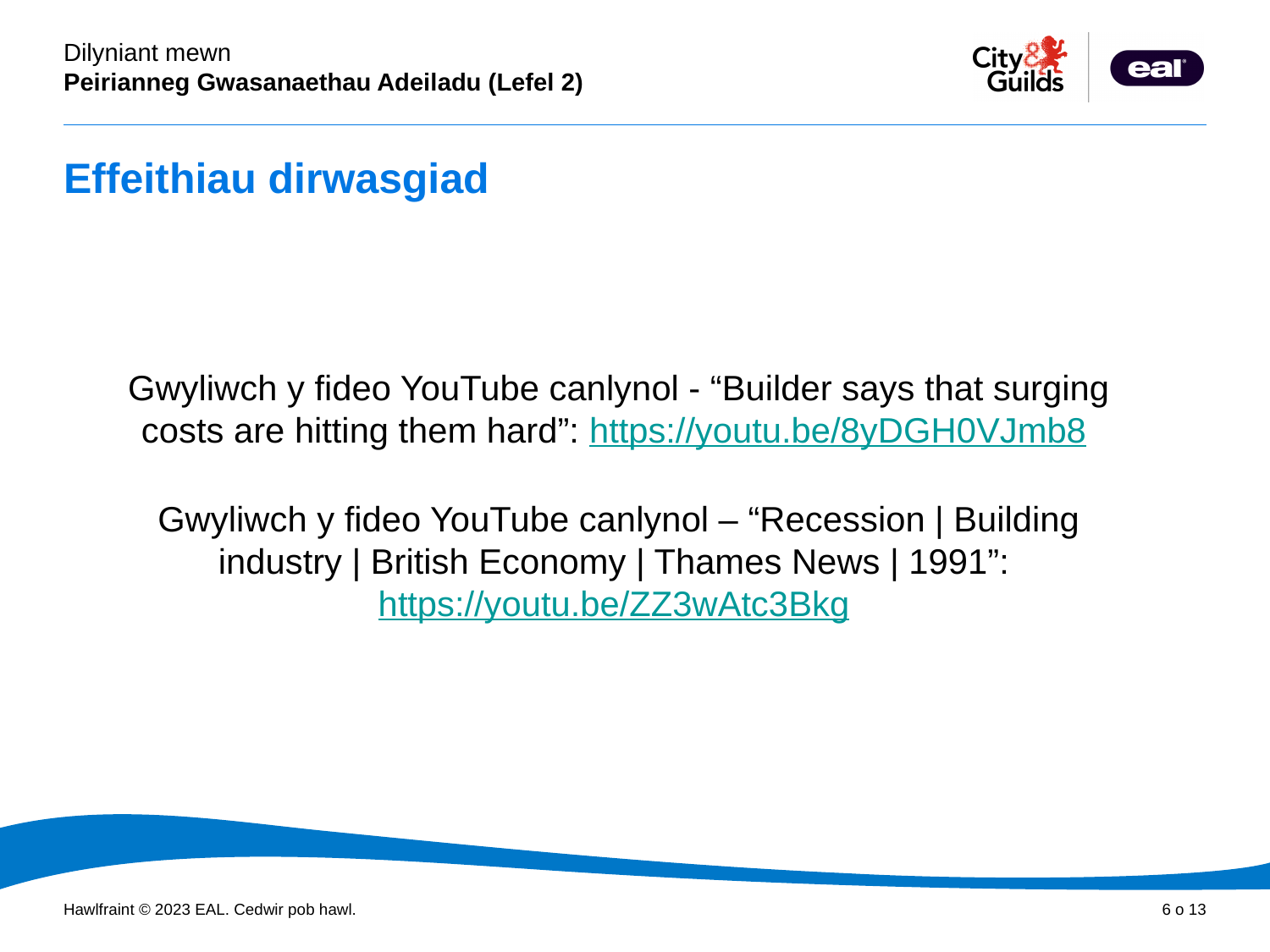

# Effeithiau dirwasgiad
Gwyliwch y fideo YouTube canlynol - “Builder says that surging costs are hitting them hard”: https://youtu.be/8yDGH0VJmb8
Gwyliwch y fideo YouTube canlynol – “Recession | Building industry | British Economy | Thames News | 1991”: https://youtu.be/ZZ3wAtc3Bkg